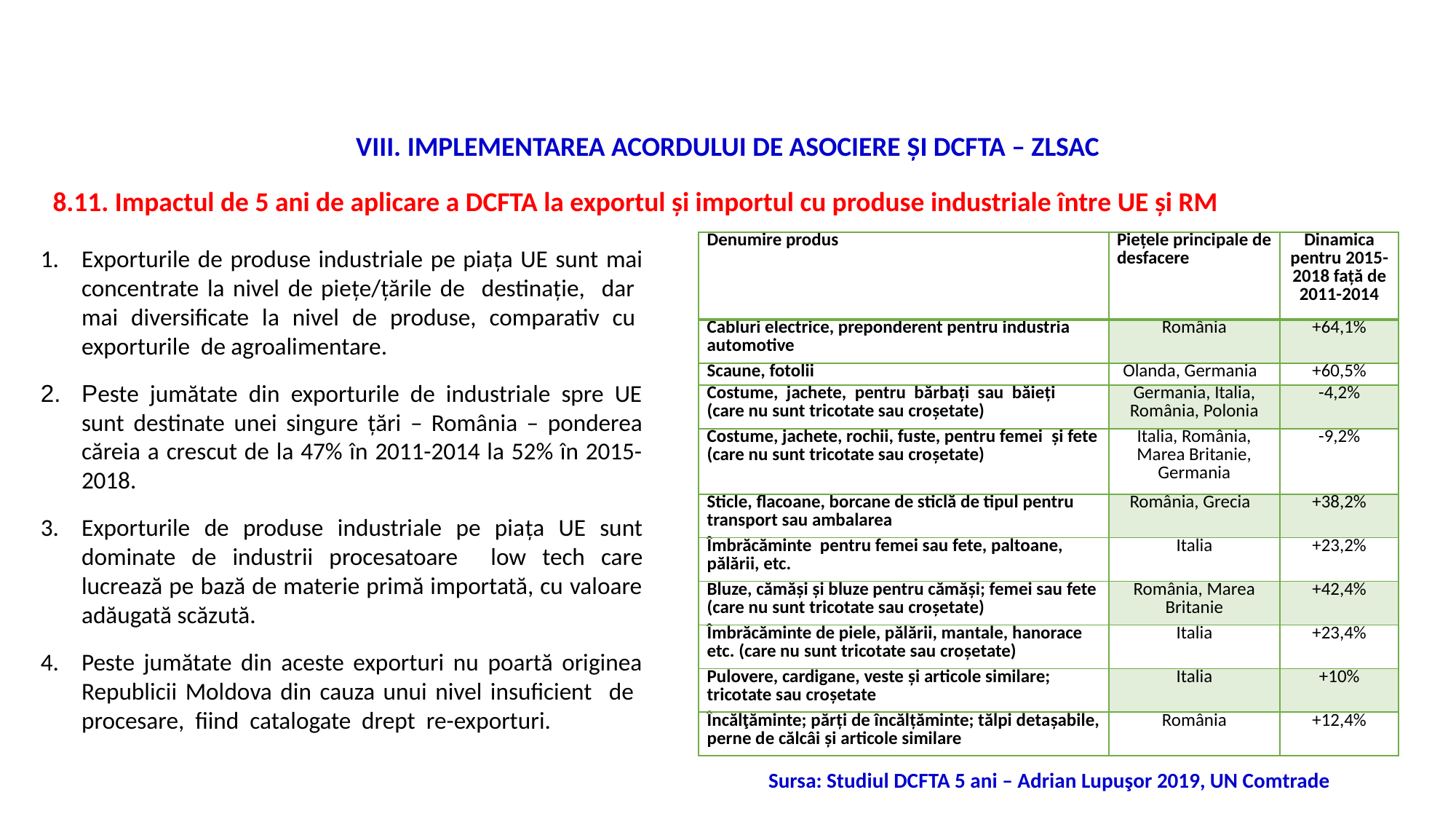

VIII. IMPLEMENTAREA ACORDULUI DE ASOCIERE ȘI DCFTA – ZLSAC
8.11. Impactul de 5 ani de aplicare a DCFTA la exportul şi importul cu produse industriale între UE şi RM
| Denumire produs | Piețele principale de desfacere | Dinamica pentru 2015-2018 față de 2011-2014 |
| --- | --- | --- |
| Cabluri electrice, preponderent pentru industria automotive | România | +64,1% |
| Scaune, fotolii | Olanda, Germania | +60,5% |
| Costume, jachete, pentru bărbați sau băieți (care nu sunt tricotate sau croșetate) | Germania, Italia, România, Polonia | -4,2% |
| Costume, jachete, rochii, fuste, pentru femei și fete (care nu sunt tricotate sau croșetate) | Italia, România, Marea Britanie, Germania | -9,2% |
| Sticle, flacoane, borcane de sticlă de tipul pentru transport sau ambalarea | România, Grecia | +38,2% |
| Îmbrăcăminte pentru femei sau fete, paltoane, pălării, etc. | Italia | +23,2% |
| Bluze, cămăși și bluze pentru cămăși; femei sau fete (care nu sunt tricotate sau croșetate) | România, Marea Britanie | +42,4% |
| Îmbrăcăminte de piele, pălării, mantale, hanorace etc. (care nu sunt tricotate sau croșetate) | Italia | +23,4% |
| Pulovere, cardigane, veste și articole similare; tricotate sau croșetate | Italia | +10% |
| Încălţăminte; părți de încălțăminte; tălpi detașabile, perne de călcâi și articole similare | România | +12,4% |
Exporturile de produse industriale pe piața UE sunt mai concentrate la nivel de piețe/țările de  destinație,  dar  mai  diversificate  la  nivel  de  produse,  comparativ  cu  exporturile  de agroalimentare.
Peste jumătate din exporturile de industriale spre UE sunt destinate unei singure țări – România – ponderea căreia a crescut de la 47% în 2011-2014 la 52% în 2015-2018.
Exporturile de produse industriale pe piața UE sunt dominate de industrii procesatoare  low tech care lucrează pe bază de materie primă importată, cu valoare adăugată scăzută.
Peste jumătate din aceste exporturi nu poartă originea Republicii Moldova din cauza unui nivel insuficient  de  procesare,  fiind  catalogate  drept  re-exporturi.
Sursa: Studiul DCFTA 5 ani – Adrian Lupuşor 2019, UN Comtrade